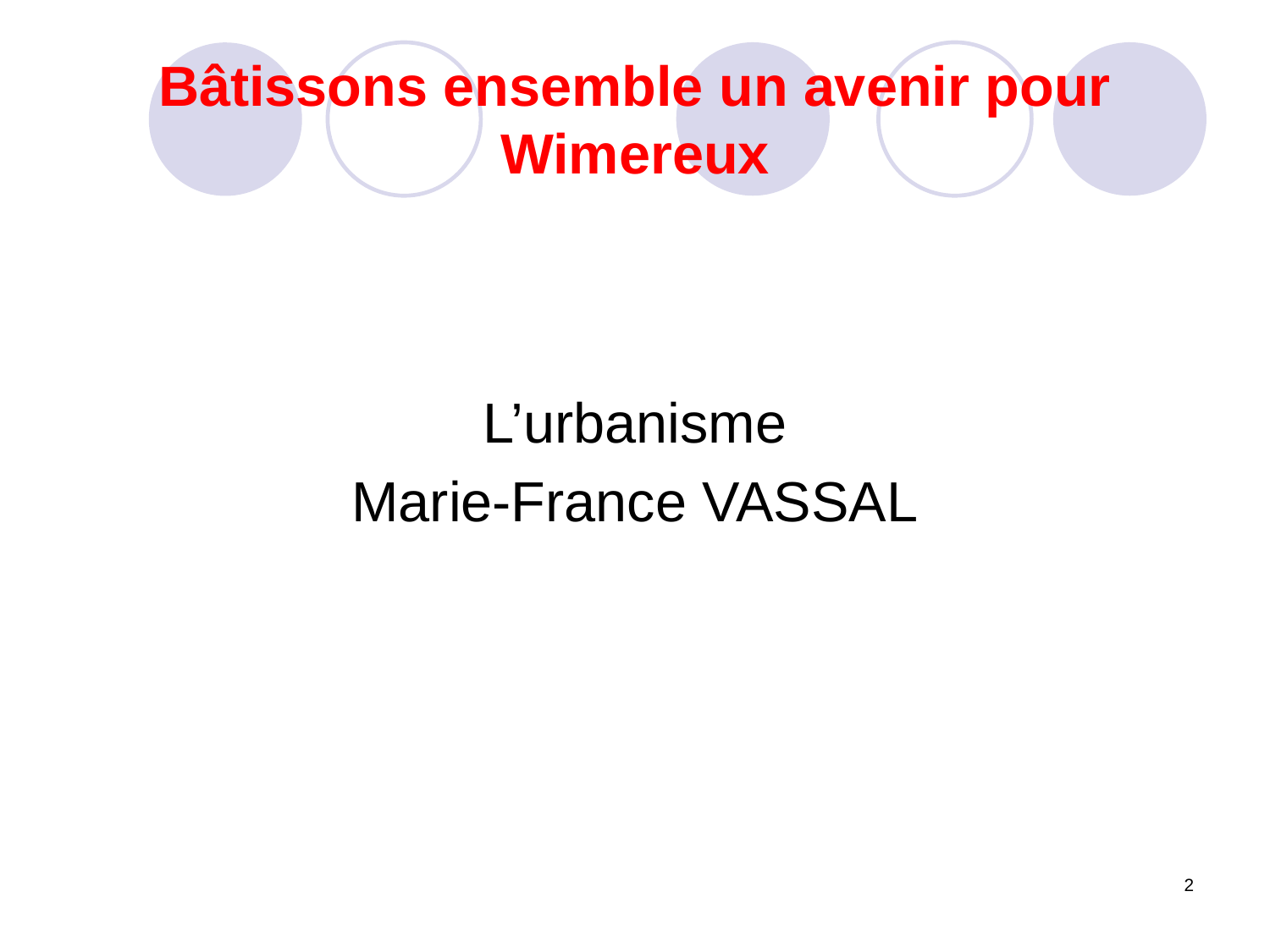

# Bâtissons ensemble un avenir pour Wimereux

L’urbanisme
Marie-France VASSAL
2